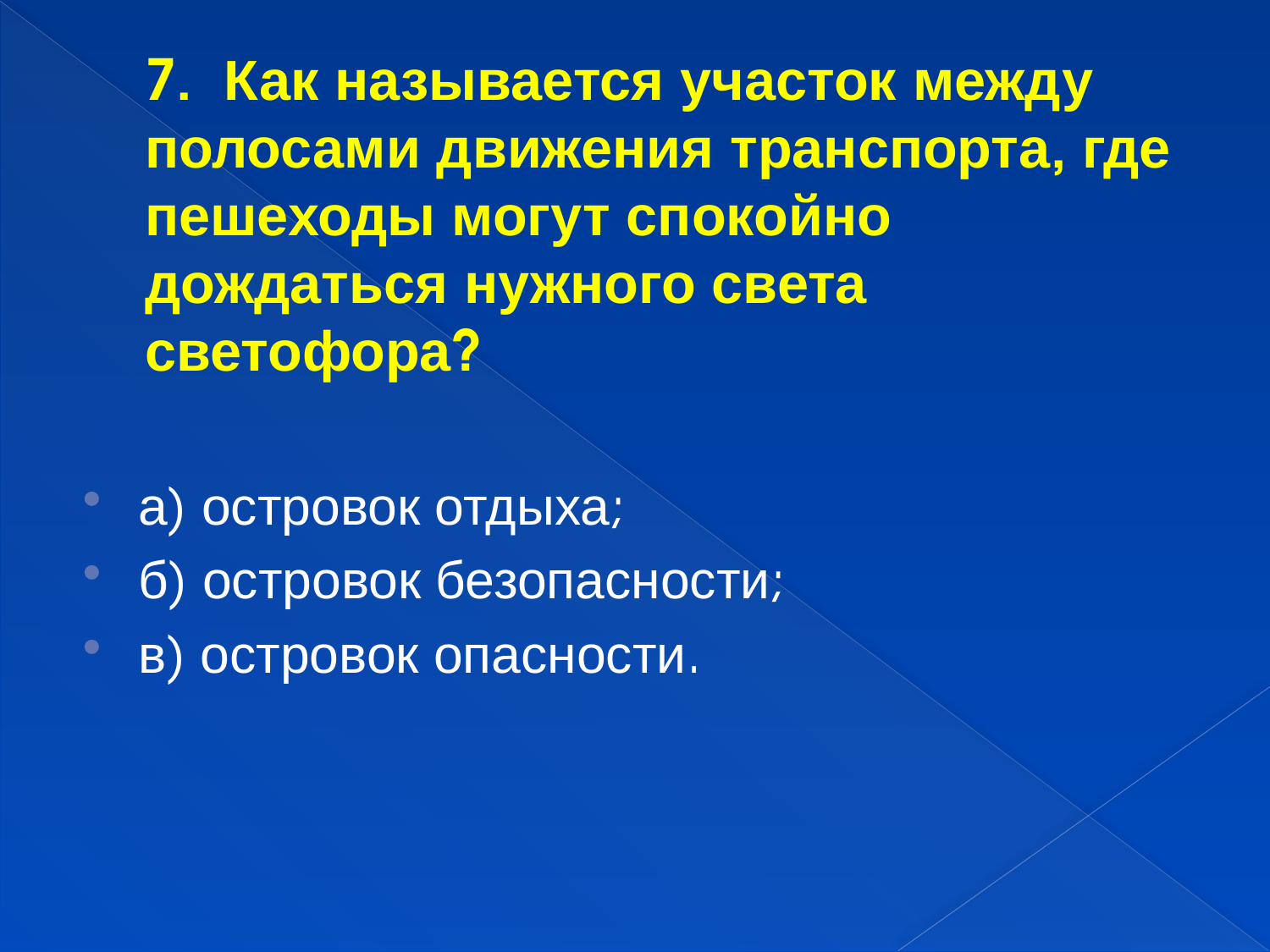

# 7.  Как называется участок между полосами движения транспорта, где пешеходы могут спокойно дождаться нужного света светофора?
а) островок отдыха;
б) островок безопасности;
в) островок опасности.